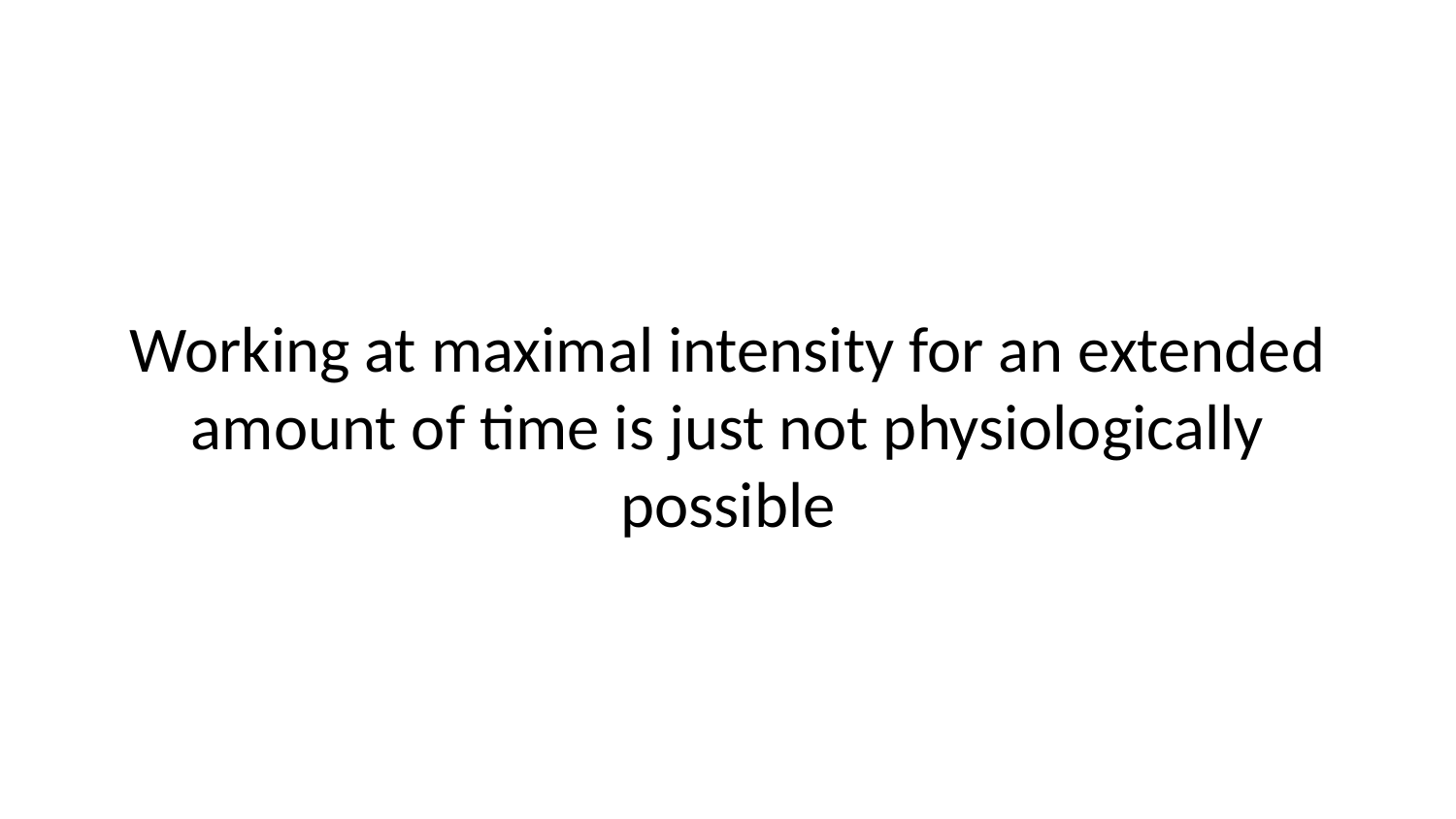

Working at maximal intensity for an extended amount of time is just not physiologically possible